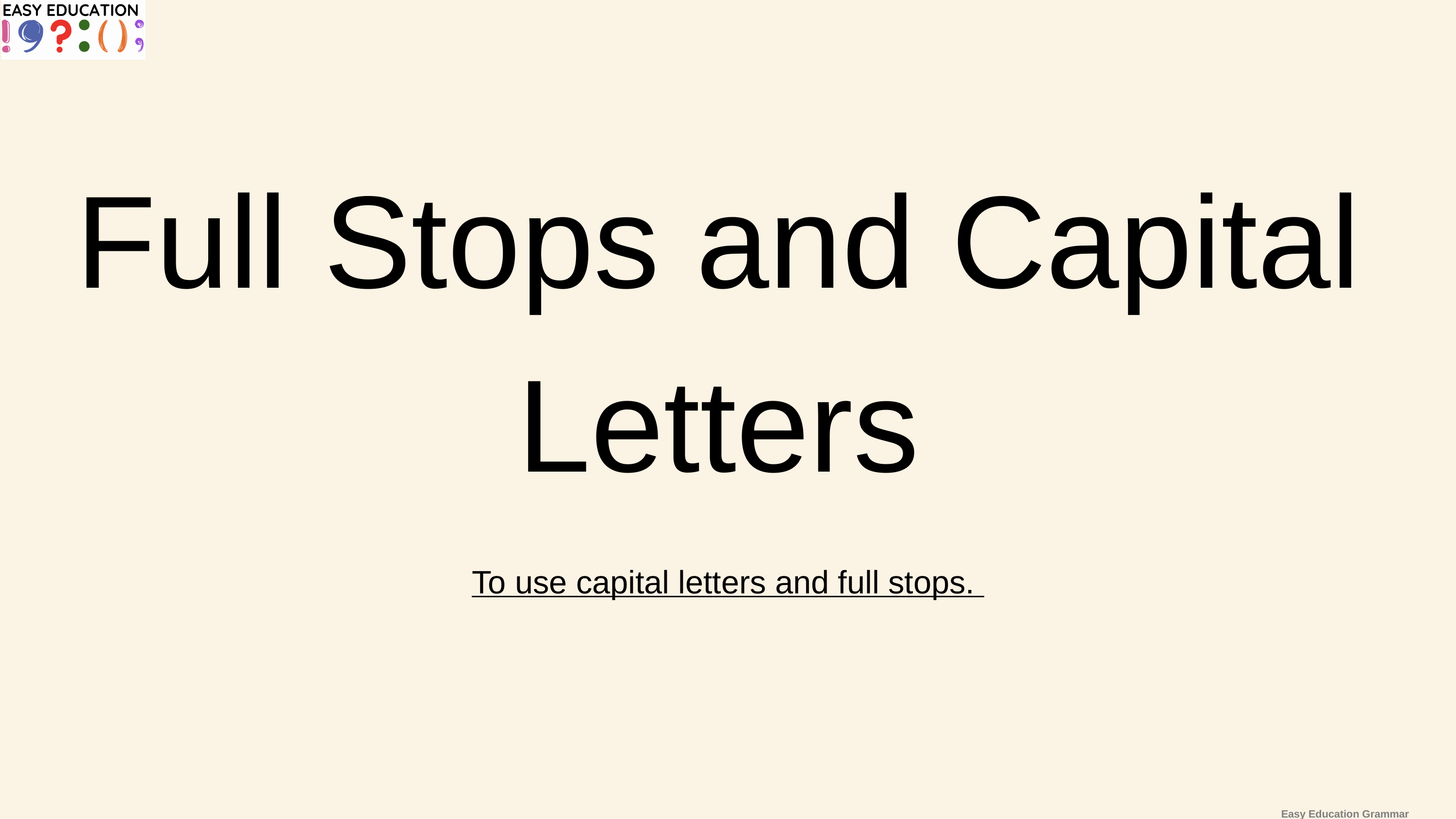

Full Stops and Capital Letters
To use capital letters and full stops.